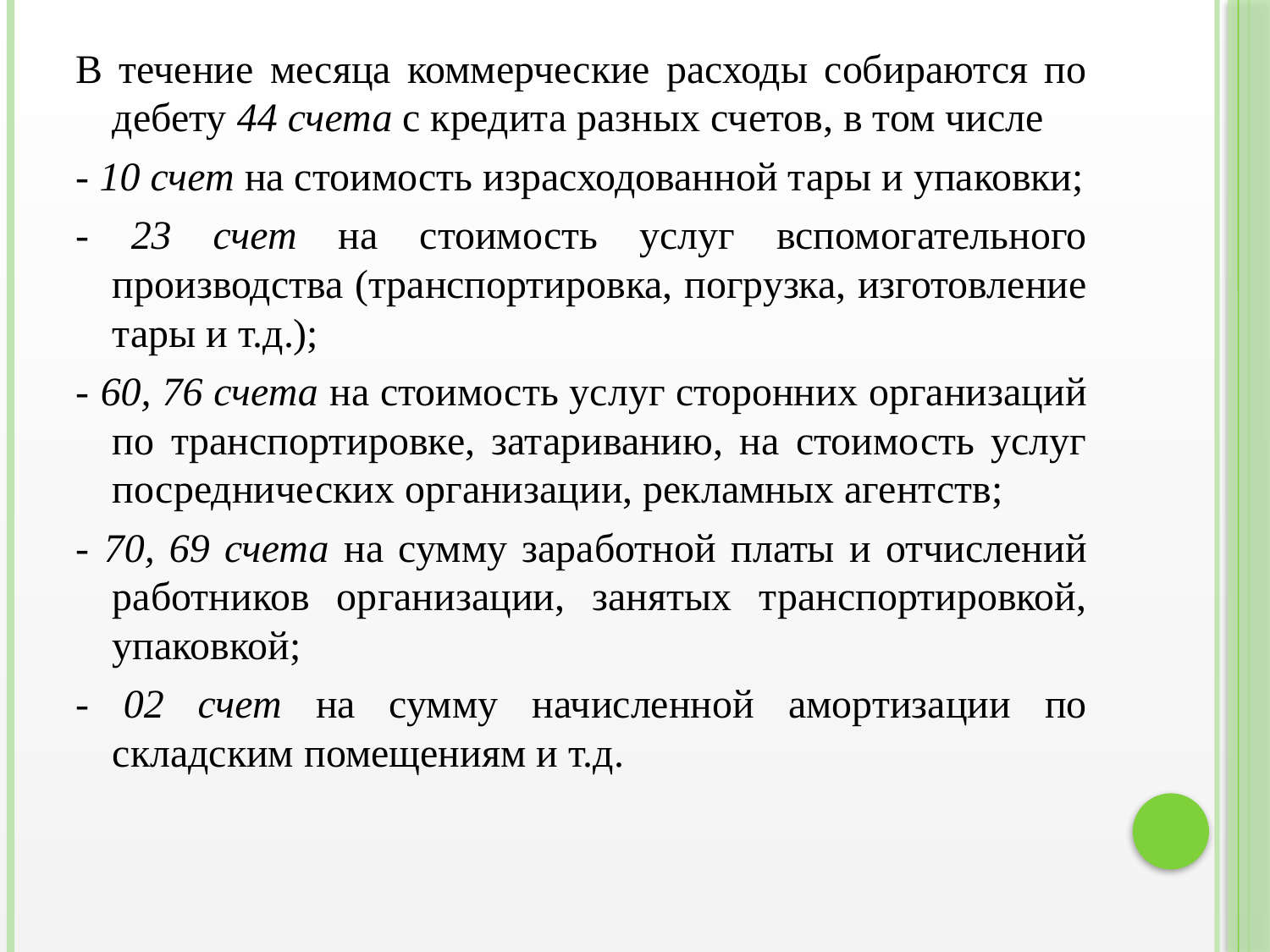

В течение месяца коммерческие расходы собираются по дебету 44 счета с кредита разных счетов, в том числе
- 10 счет на стоимость израсходованной тары и упаковки;
- 23 счет на стоимость услуг вспомогательного производства (транспортировка, погрузка, изготовление тары и т.д.);
- 60, 76 счета на стоимость услуг сторонних организаций по транспортировке, затариванию, на стоимость услуг посреднических организации, рекламных агентств;
- 70, 69 счета на сумму заработной платы и отчислений работников организации, занятых транспортировкой, упаковкой;
- 02 счет на сумму начисленной амортизации по складским помещениям и т.д.